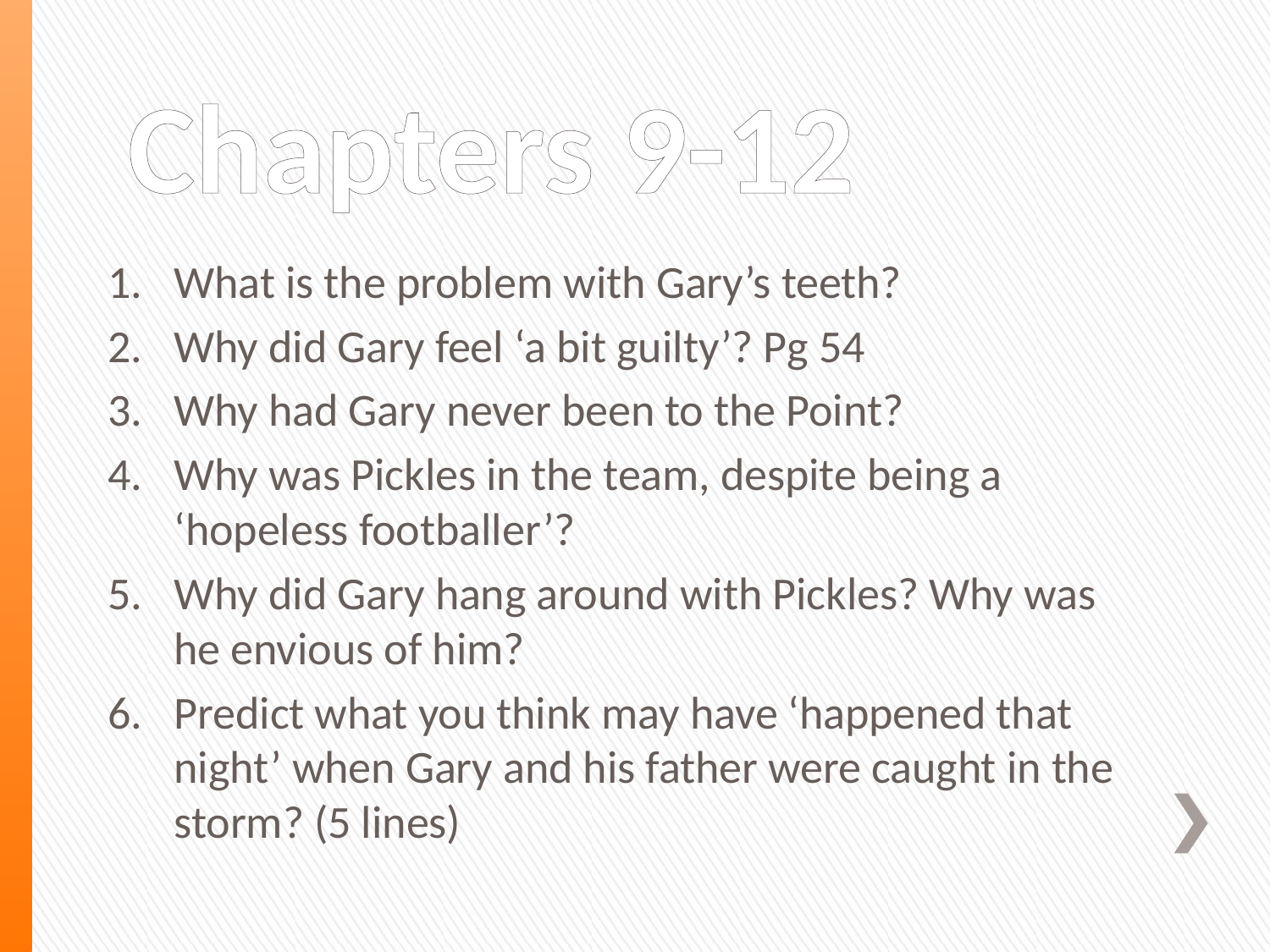

# Chapters 9-12
What is the problem with Gary’s teeth?
Why did Gary feel ‘a bit guilty’? Pg 54
Why had Gary never been to the Point?
Why was Pickles in the team, despite being a ‘hopeless footballer’?
Why did Gary hang around with Pickles? Why was he envious of him?
Predict what you think may have ‘happened that night’ when Gary and his father were caught in the storm? (5 lines)